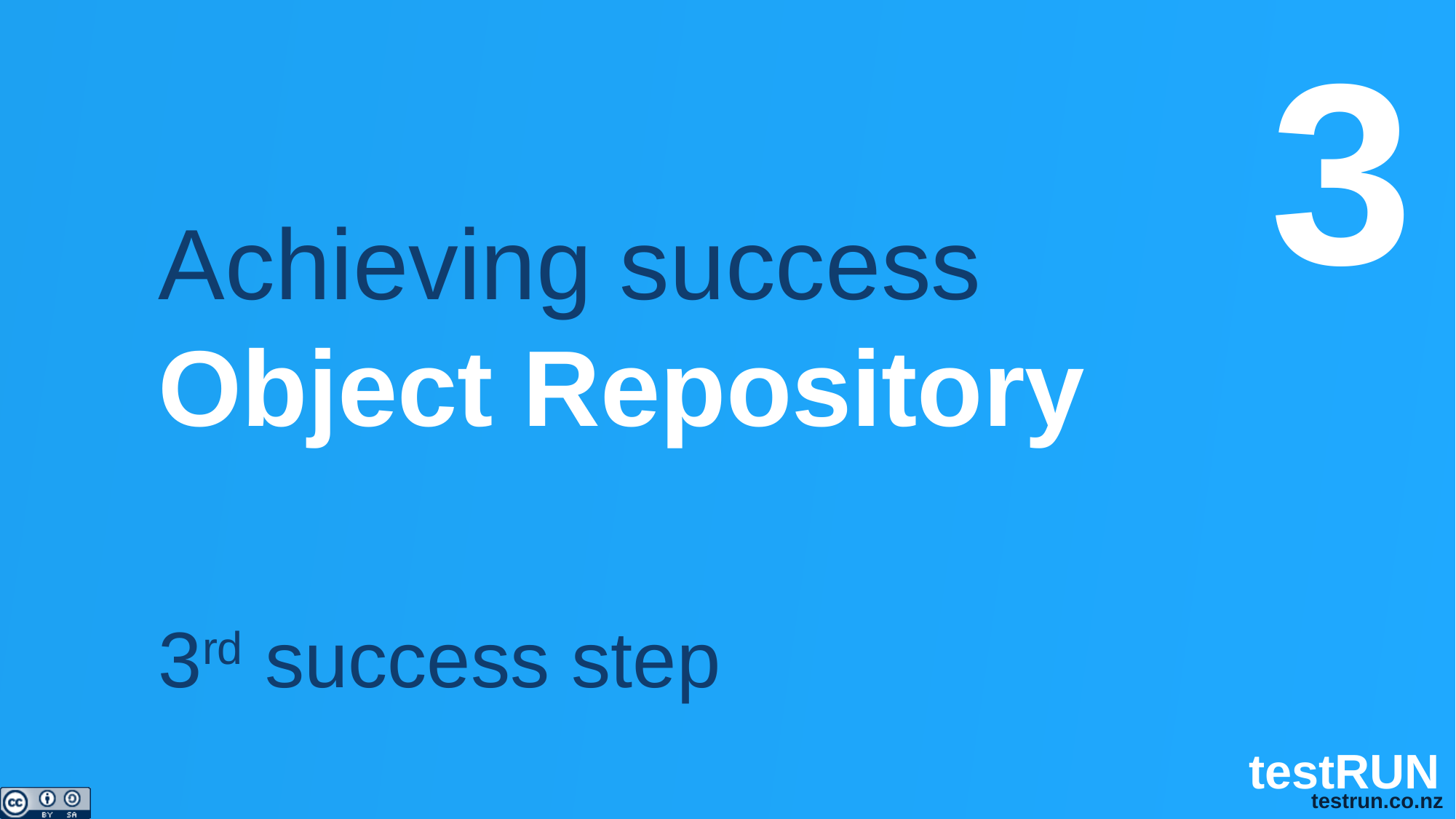

3
Achieving success
# Object Repository

3rd success step